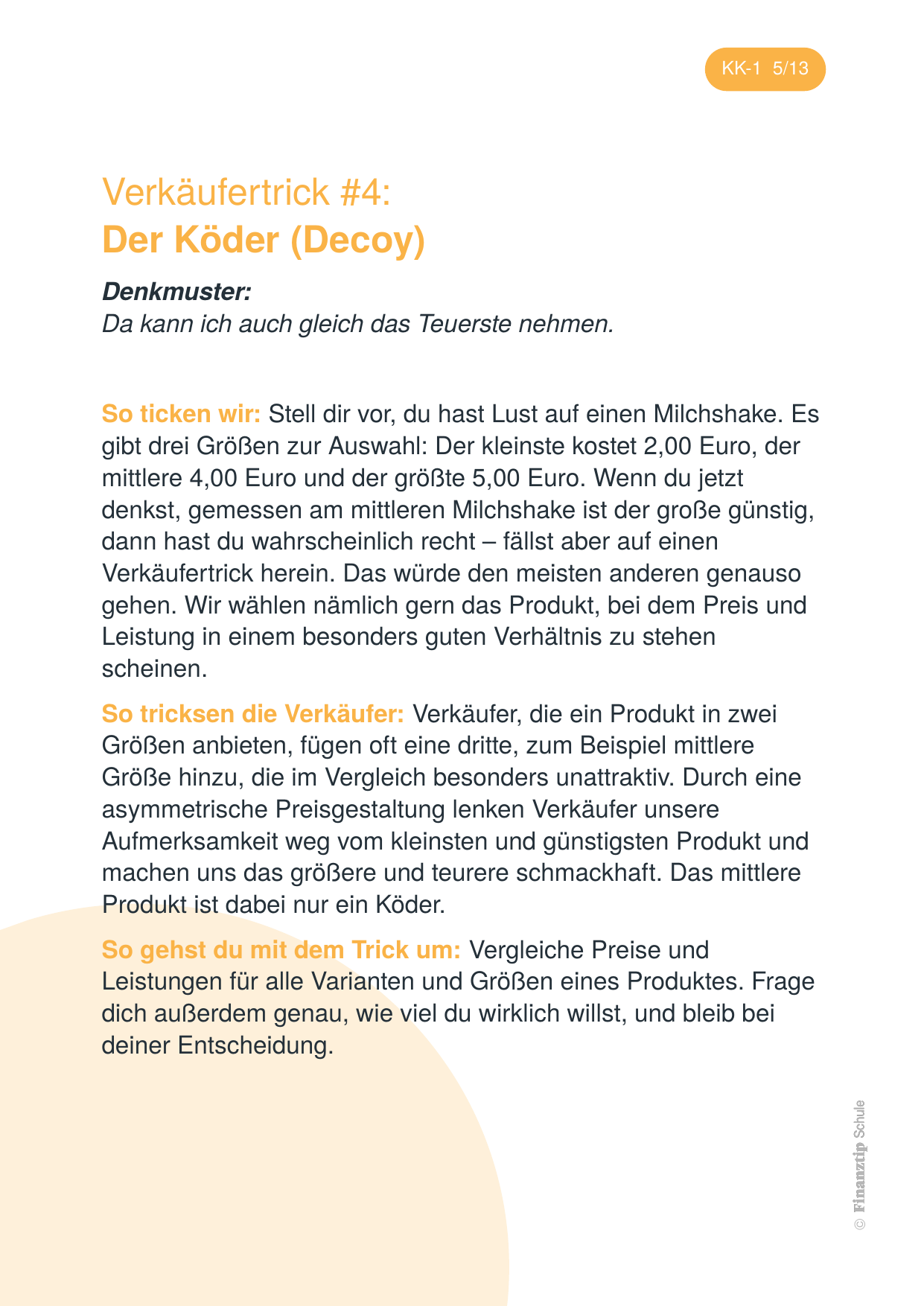

Verkäufertrick #4:
Der Köder (Decoy)
Denkmuster:
Da kann ich auch gleich das Teuerste nehmen.

So ticken wir: Stell dir vor, du hast Lust auf einen Milchshake. Es gibt drei Größen zur Auswahl: Der kleinste kostet 2,00 Euro, der mittlere 4,00 Euro und der größte 5,00 Euro. Wenn du jetzt denkst, gemessen am mittleren Milchshake ist der große günstig, dann hast du wahrscheinlich recht – fällst aber auf einen Verkäufertrick herein. Das würde den meisten anderen genauso gehen. Wir wählen nämlich gern das Produkt, bei dem Preis und Leistung in einem besonders guten Verhältnis zu stehen scheinen.
So tricksen die Verkäufer: Verkäufer, die ein Produkt in zwei Größen anbieten, fügen oft eine dritte, zum Beispiel mittlere Größe hinzu, die im Vergleich besonders unattraktiv. Durch eine asymmetrische Preisgestaltung lenken Verkäufer unsere Aufmerksamkeit weg vom kleinsten und günstigsten Produkt und machen uns das größere und teurere schmackhaft. Das mittlere Produkt ist dabei nur ein Köder.
So gehst du mit dem Trick um: Vergleiche Preise und Leistungen für alle Varianten und Größen eines Produktes. Frage dich außerdem genau, wie viel du wirklich willst, und bleib bei deiner Entscheidung.